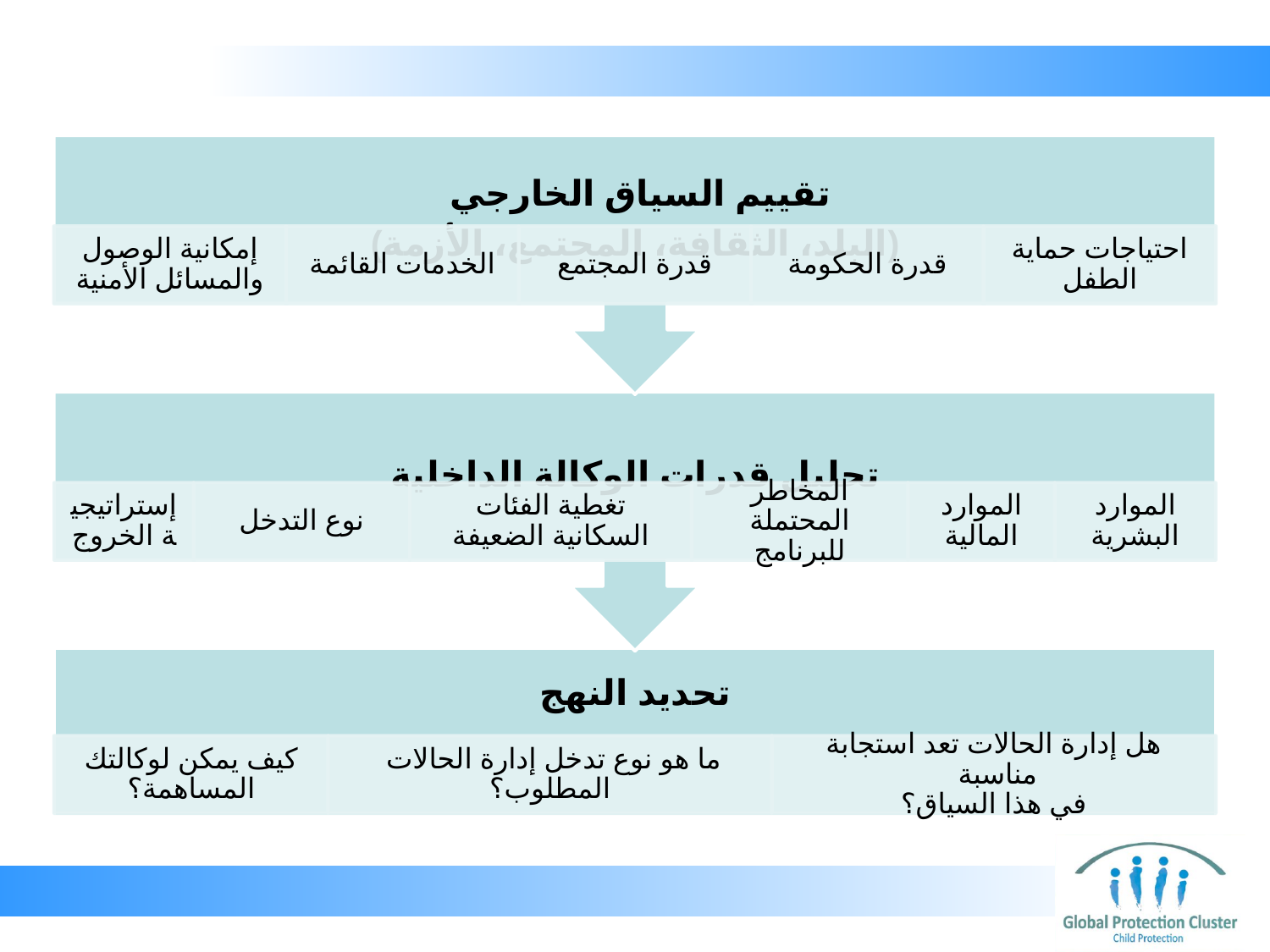

تحديد النهج
هل إدارة الحالات تعد استجابة مناسبة
في هذا السياق؟
ما هو نوع تدخل إدارة الحالات
المطلوب؟
كيف يمكن لوكالتك المساهمة؟
تحليل قدرات الوكالة الداخلية
الموارد البشرية
الموارد المالية
المخاطر المحتملة للبرنامج
تغطية الفئات السكانية الضعيفة
نوع التدخل
إستراتيجية الخروج
تقييم السياق الخارجي
(البلد، الثقافة، المجتمع، الأزمة)
احتياجات حماية الطفل
قدرة الحكومة
قدرة المجتمع
الخدمات القائمة
إمكانية الوصول والمسائل الأمنية